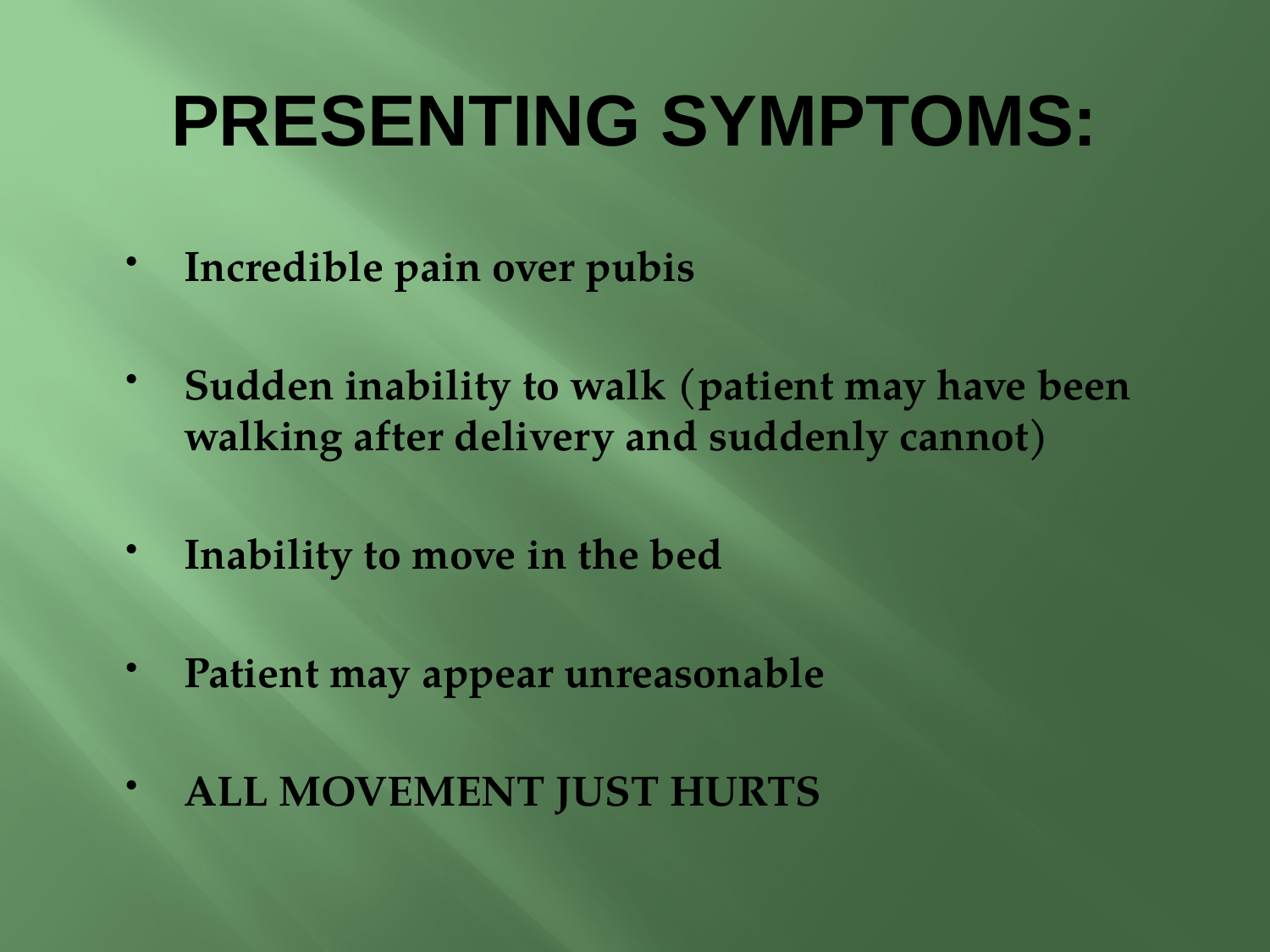

# PRESENTING SYMPTOMS:
Incredible pain over pubis

Sudden inability to walk (patient may have been walking after delivery and suddenly cannot)

Inability to move in the bed

Patient may appear unreasonable

ALL MOVEMENT JUST HURTS